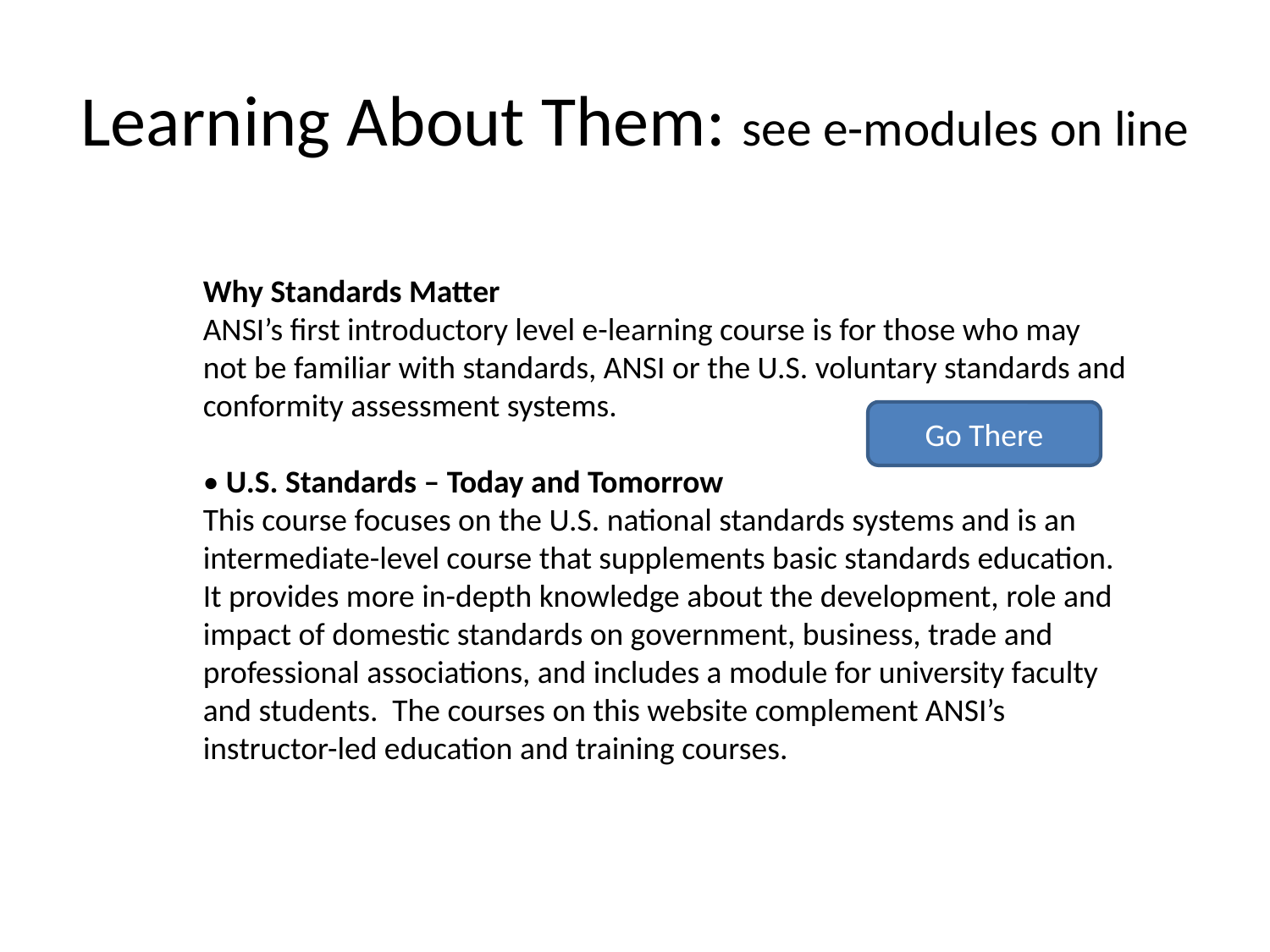

# Learning About Them: see e-modules on line
Why Standards Matter
ANSI’s first introductory level e-learning course is for those who may not be familiar with standards, ANSI or the U.S. voluntary standards and conformity assessment systems.
• U.S. Standards – Today and Tomorrow
This course focuses on the U.S. national standards systems and is an intermediate-level course that supplements basic standards education. It provides more in-depth knowledge about the development, role and impact of domestic standards on government, business, trade and professional associations, and includes a module for university faculty
and students.  The courses on this website complement ANSI’s
instructor-led education and training courses.
Go There